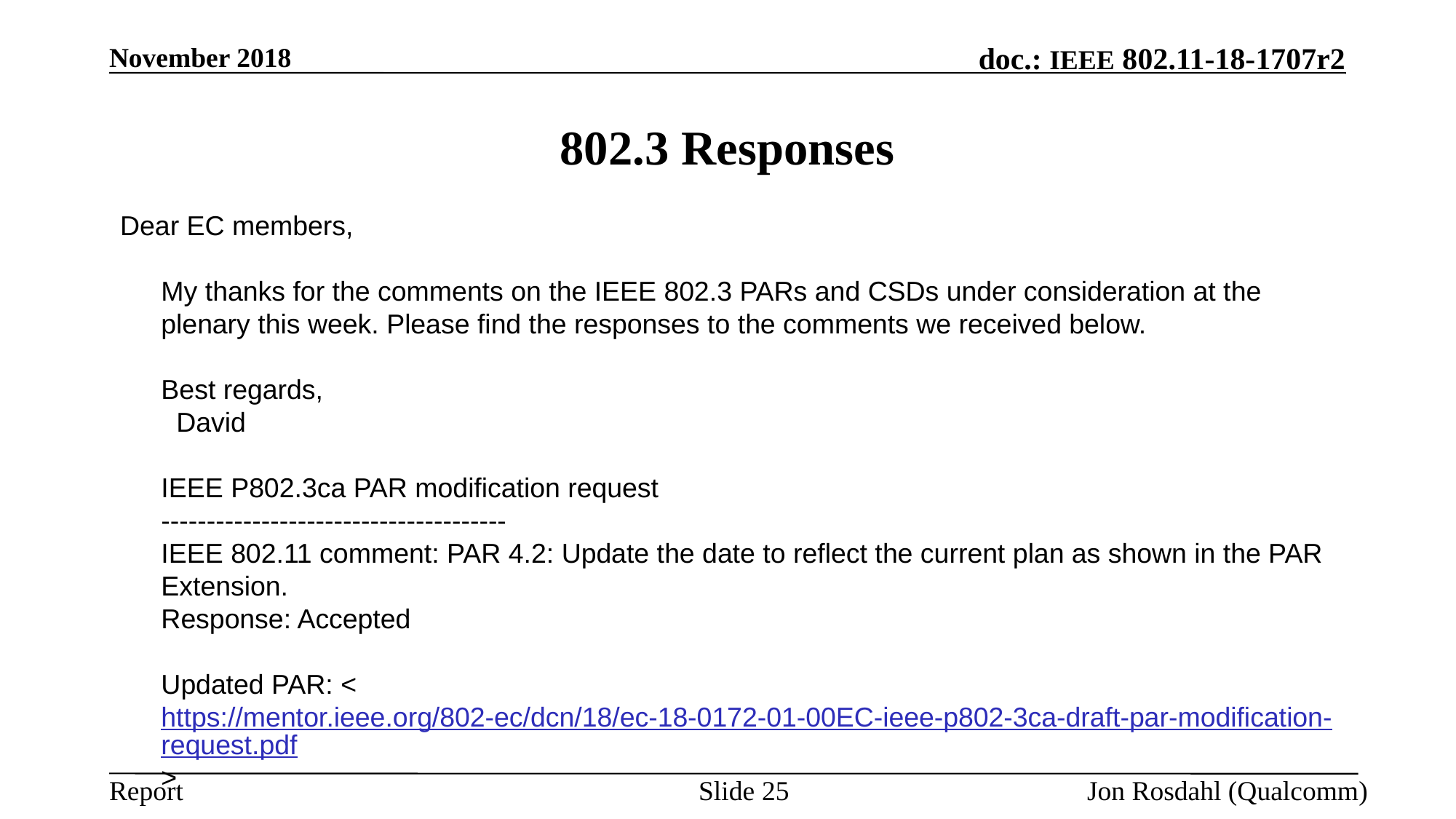

November 2018
# 802.3 Responses
Dear EC members,
My thanks for the comments on the IEEE 802.3 PARs and CSDs under consideration at the plenary this week. Please find the responses to the comments we received below.
Best regards,
  David
IEEE P802.3ca PAR modification request
--------------------------------------
IEEE 802.11 comment: PAR 4.2: Update the date to reflect the current plan as shown in the PAR Extension.
Response: Accepted
Updated PAR: <https://mentor.ieee.org/802-ec/dcn/18/ec-18-0172-01-00EC-ieee-p802-3ca-draft-par-modification-request.pdf>
Slide 25
Jon Rosdahl (Qualcomm)